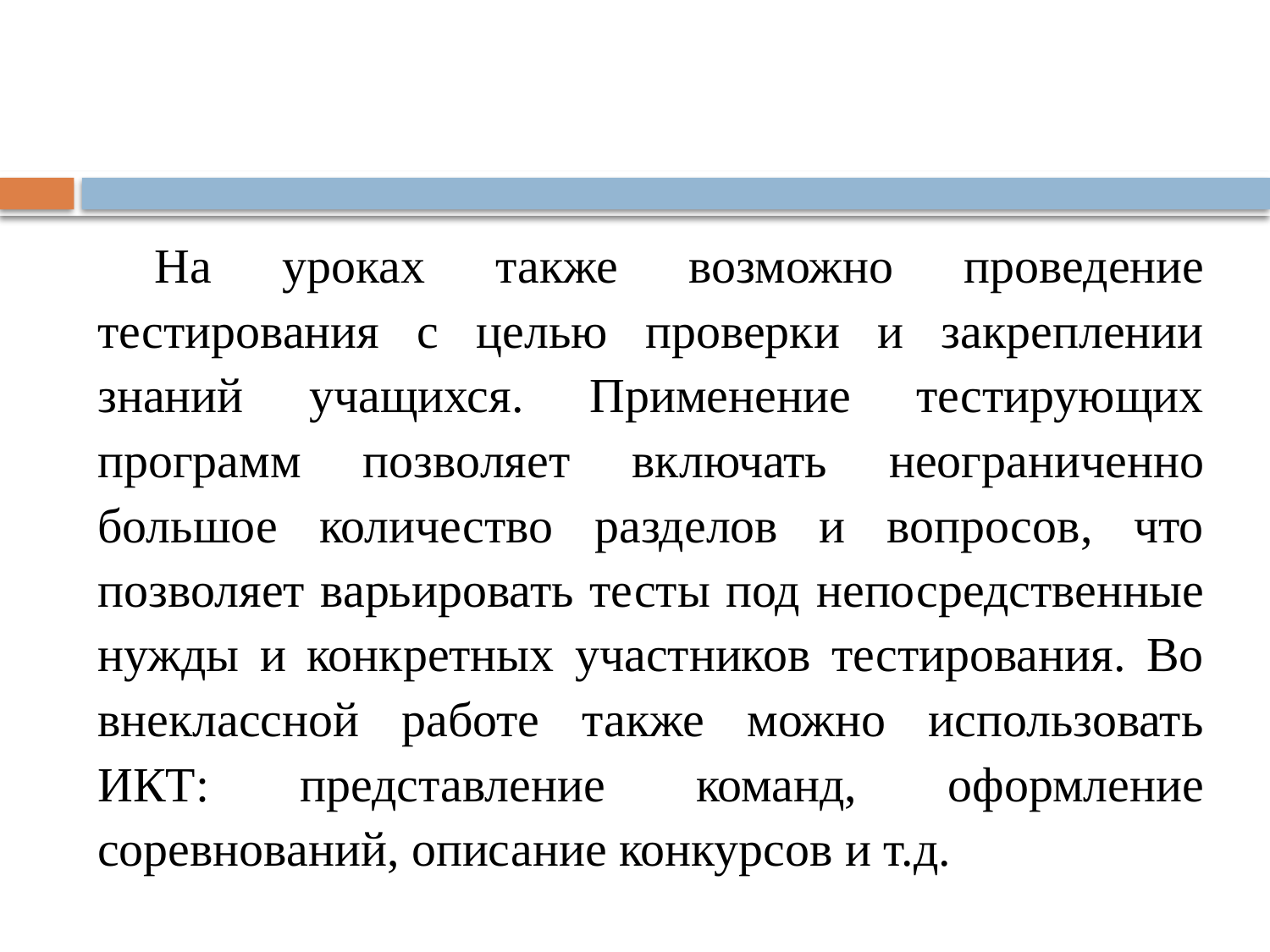

#
На уроках также возможно проведение тестирования с целью проверки и закреплении знаний учащихся. Применение тестирующих программ позволяет включать неограниченно большое количество разделов и вопросов, что позволяет варьировать тесты под непосредственные нужды и конкретных участников тестирования. Во внеклассной работе также можно использовать ИКТ: представление команд, оформление соревнований, описание конкурсов и т.д.